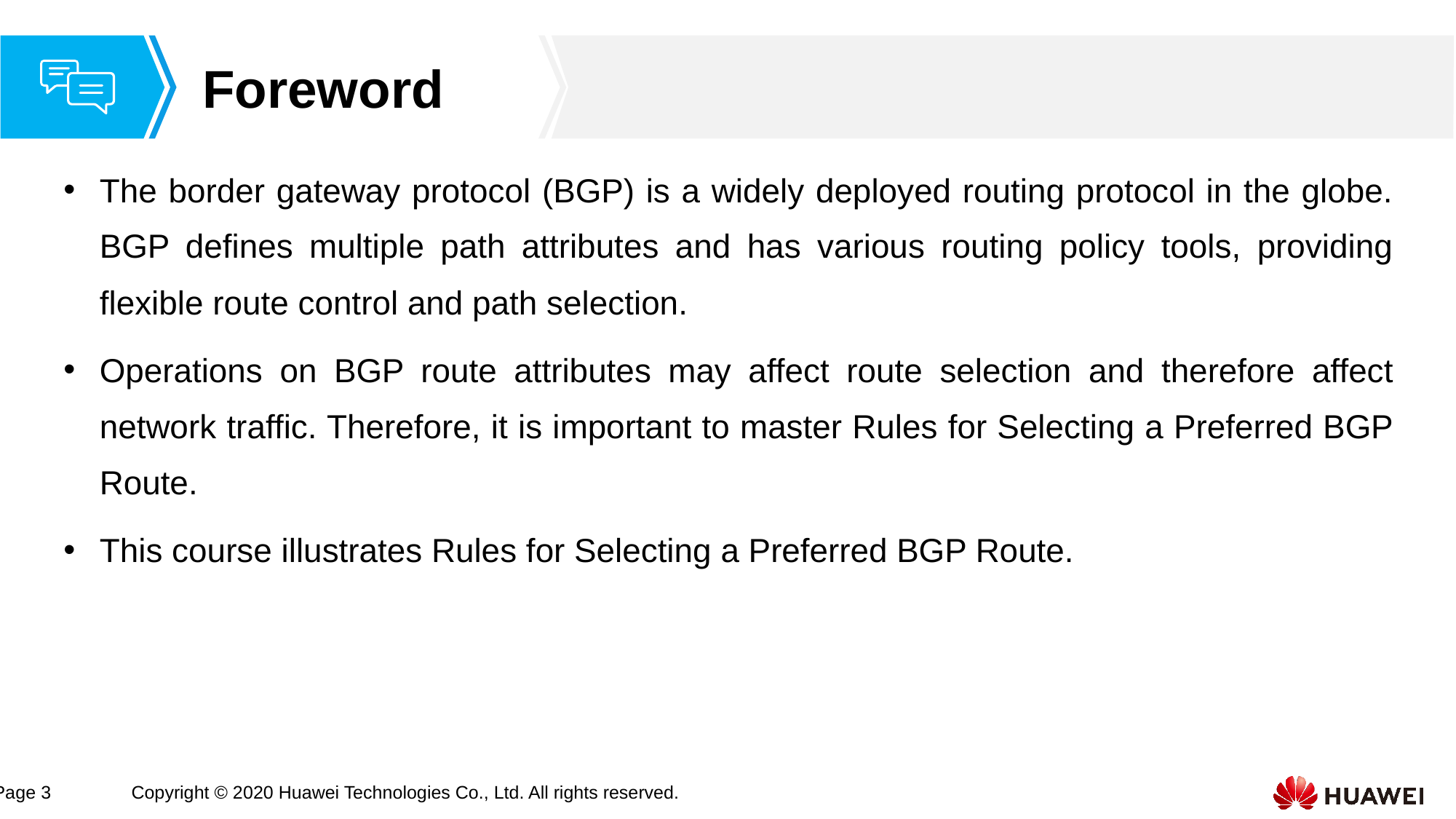

The border gateway protocol (BGP) is a widely deployed routing protocol in the globe. BGP defines multiple path attributes and has various routing policy tools, providing flexible route control and path selection.
Operations on BGP route attributes may affect route selection and therefore affect network traffic. Therefore, it is important to master Rules for Selecting a Preferred BGP Route.
This course illustrates Rules for Selecting a Preferred BGP Route.